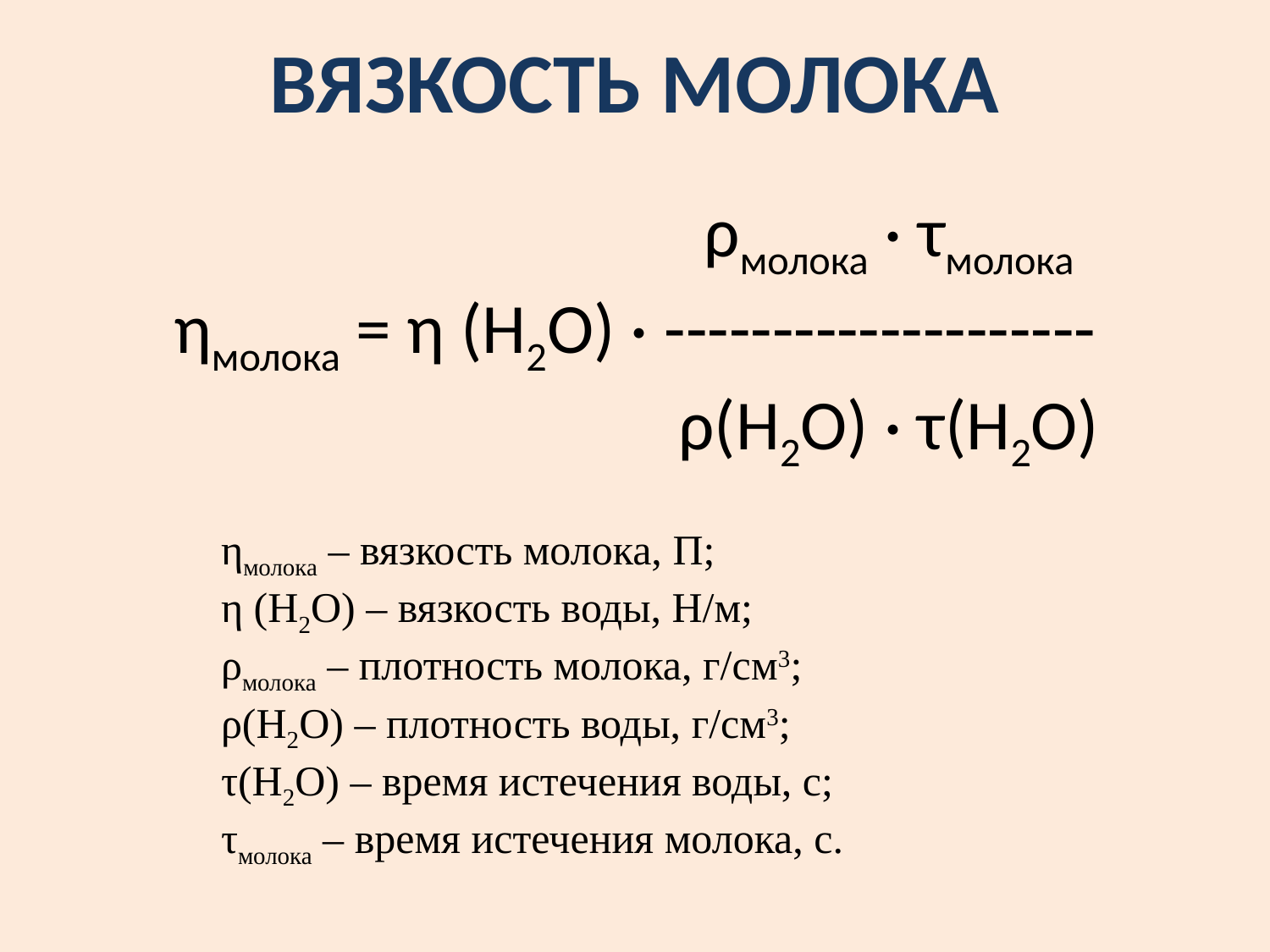

ВЯЗКОСТЬ МОЛОКА
				ρмолока · τмолока
ηмолока = η (H2О) · --------------------
				ρ(Н2О) · τ(Н2О)
ηмолока – вязкость молока, П;
η (H2О) – вязкость воды, Н/м;
ρмолока – плотность молока, г/см3;
ρ(Н2О) – плотность воды, г/см3;
τ(Н2О) – время истечения воды, с;
τмолока – время истечения молока, с.